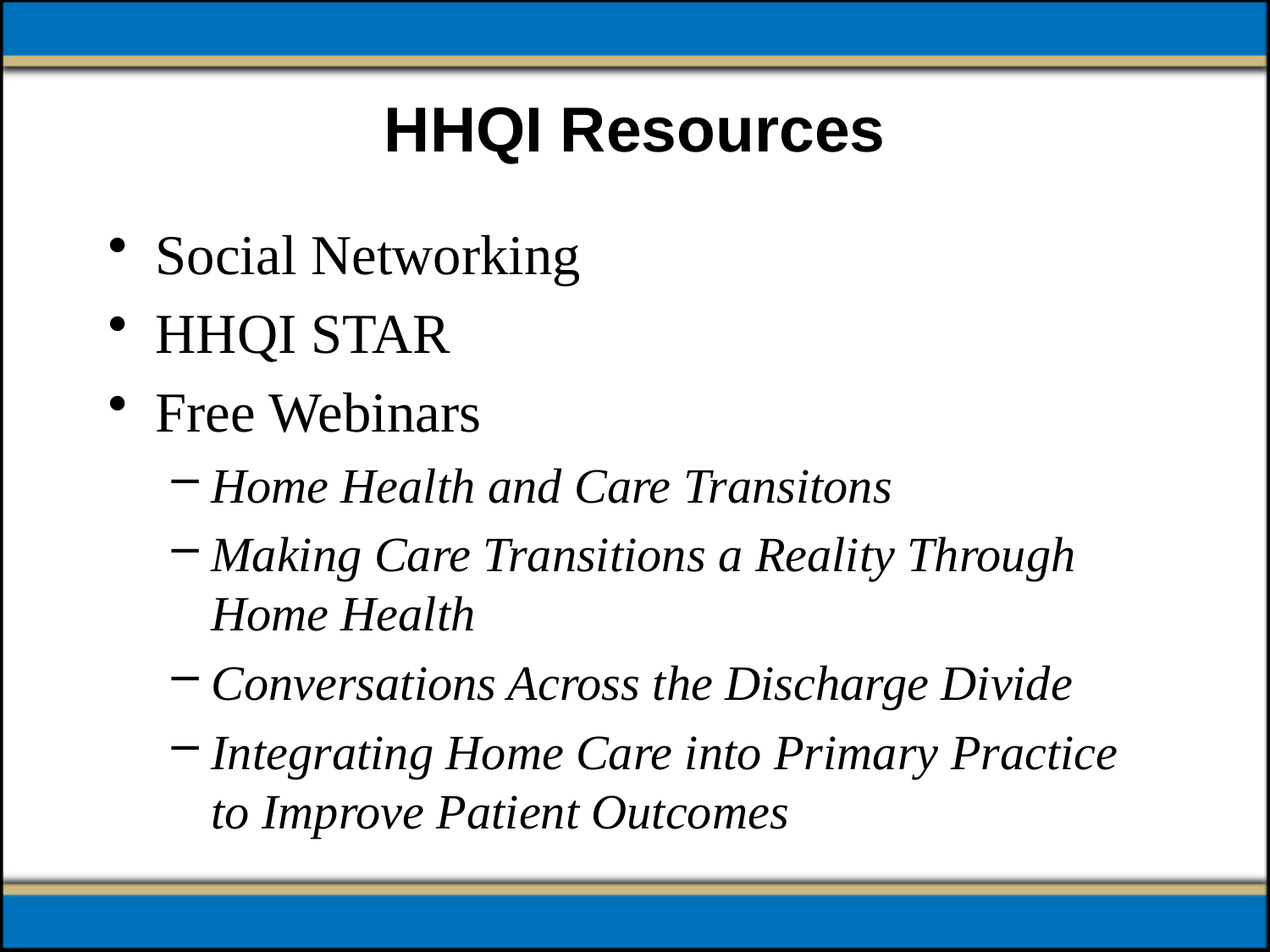

# HHQI Resources
Social Networking
HHQI STAR
Free Webinars
Home Health and Care Transitons
Making Care Transitions a Reality Through Home Health
Conversations Across the Discharge Divide
Integrating Home Care into Primary Practice to Improve Patient Outcomes